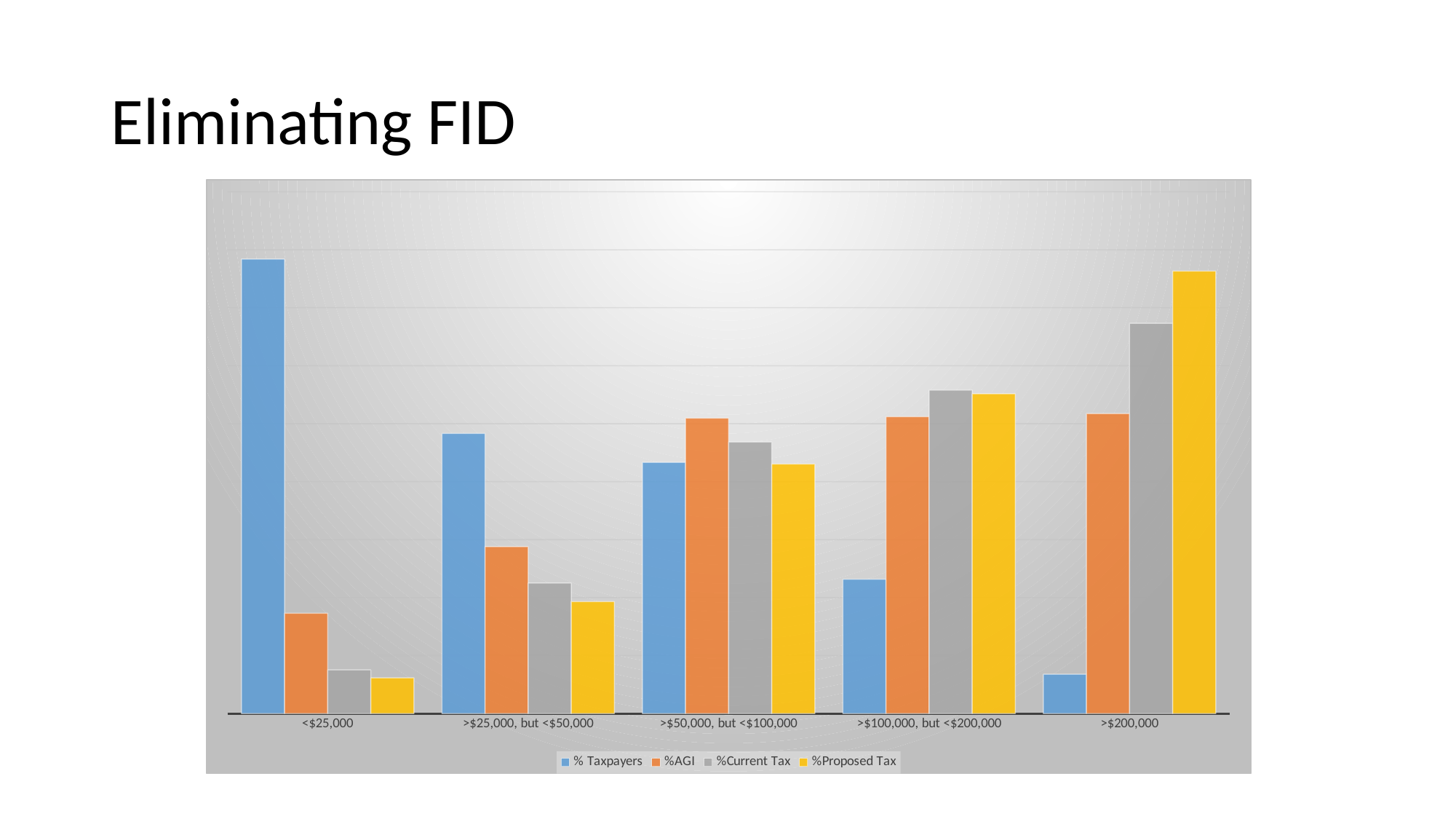

# Eliminating FID

### Chart

| Category | % Taxpayers | %AGI | %Current Tax | %Proposed Tax |
|---|---|---|---|---|
| <$25,000 | 0.391921920838124 | 0.0865326403385005 | 0.0376956132485825 | 0.0307854944245787 |
| >$25,000, but <$50,000 | 0.24161655533042 | 0.143928926055557 | 0.112534723926569 | 0.0965739401950212 |
| >$50,000, but <$100,000 | 0.216626480210677 | 0.254806084072654 | 0.234240471686833 | 0.215213511373252 |
| >$100,000, but <$200,000 | 0.115939214476519 | 0.256017741409822 | 0.279001937245471 | 0.27575101360421 |
| >$200,000 | 0.0338958291442605 | 0.258714608123466 | 0.336527253892544 | 0.381676040402938 |